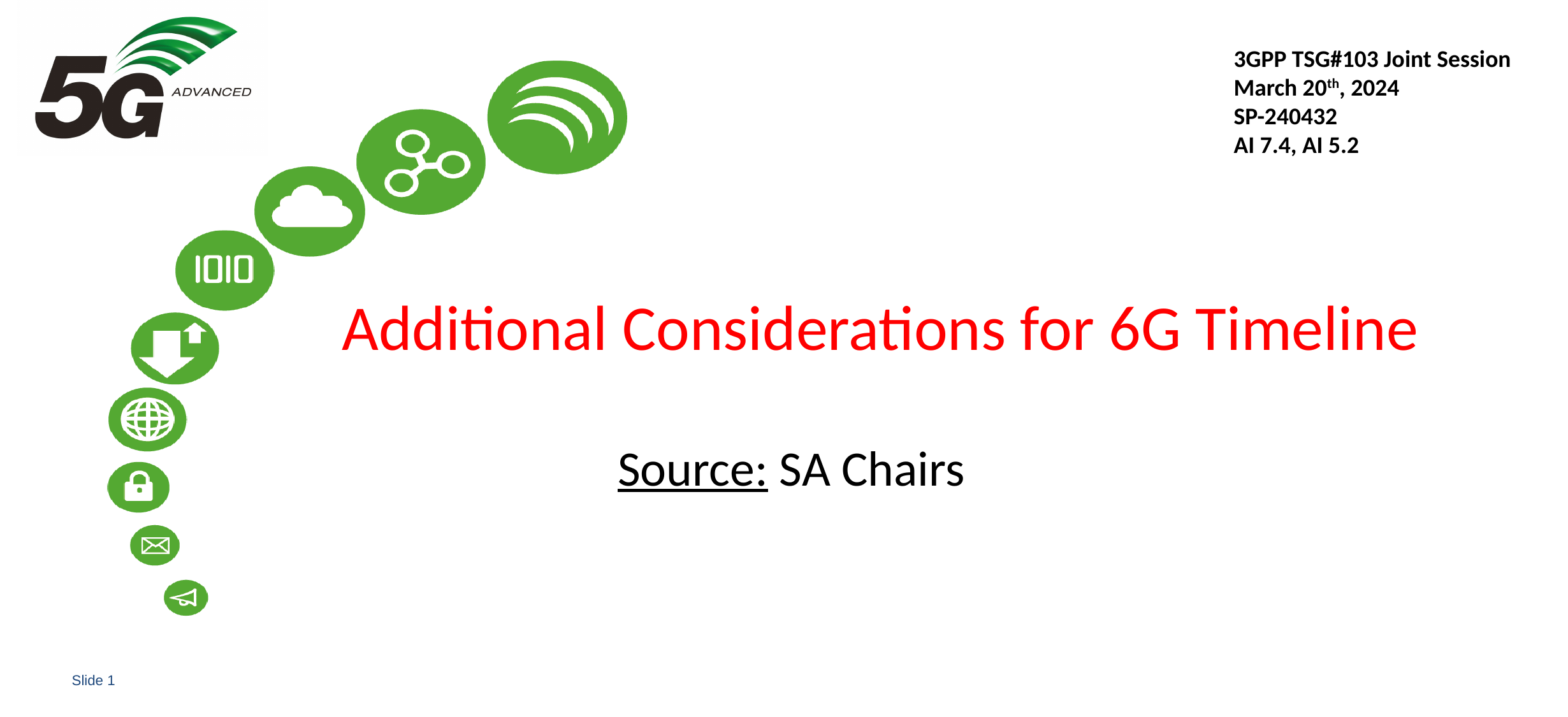

3GPP TSG#103 Joint Session
March 20th, 2024
SP-240432
AI 7.4, AI 5.2
# Additional Considerations for 6G Timeline
Source: SA Chairs